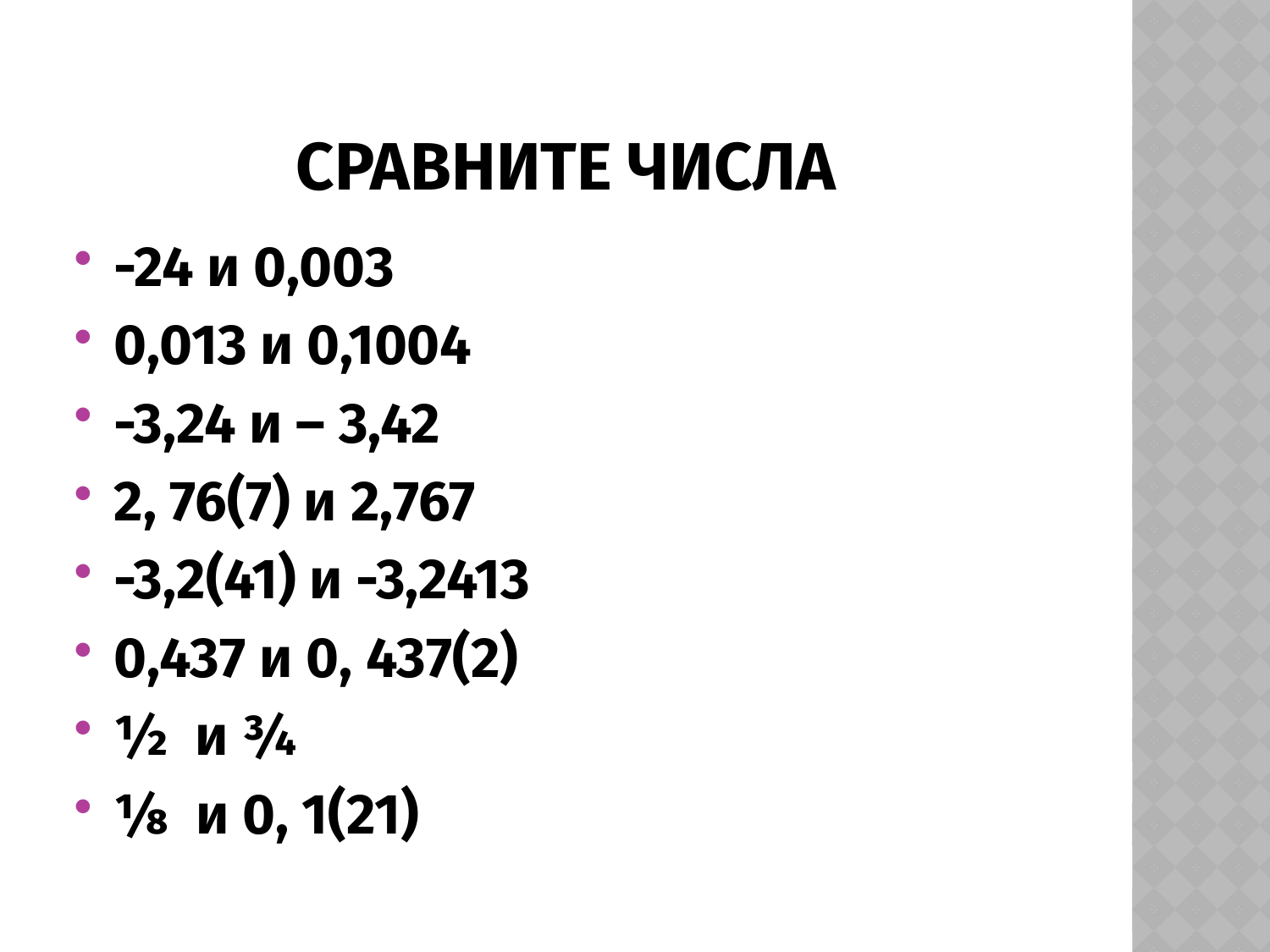

# Сравните числа
-24 и 0,003
0,013 и 0,1004
-3,24 и – 3,42
2, 76(7) и 2,767
-3,2(41) и -3,2413
0,437 и 0, 437(2)
½  и ¾
⅛  и 0, 1(21)